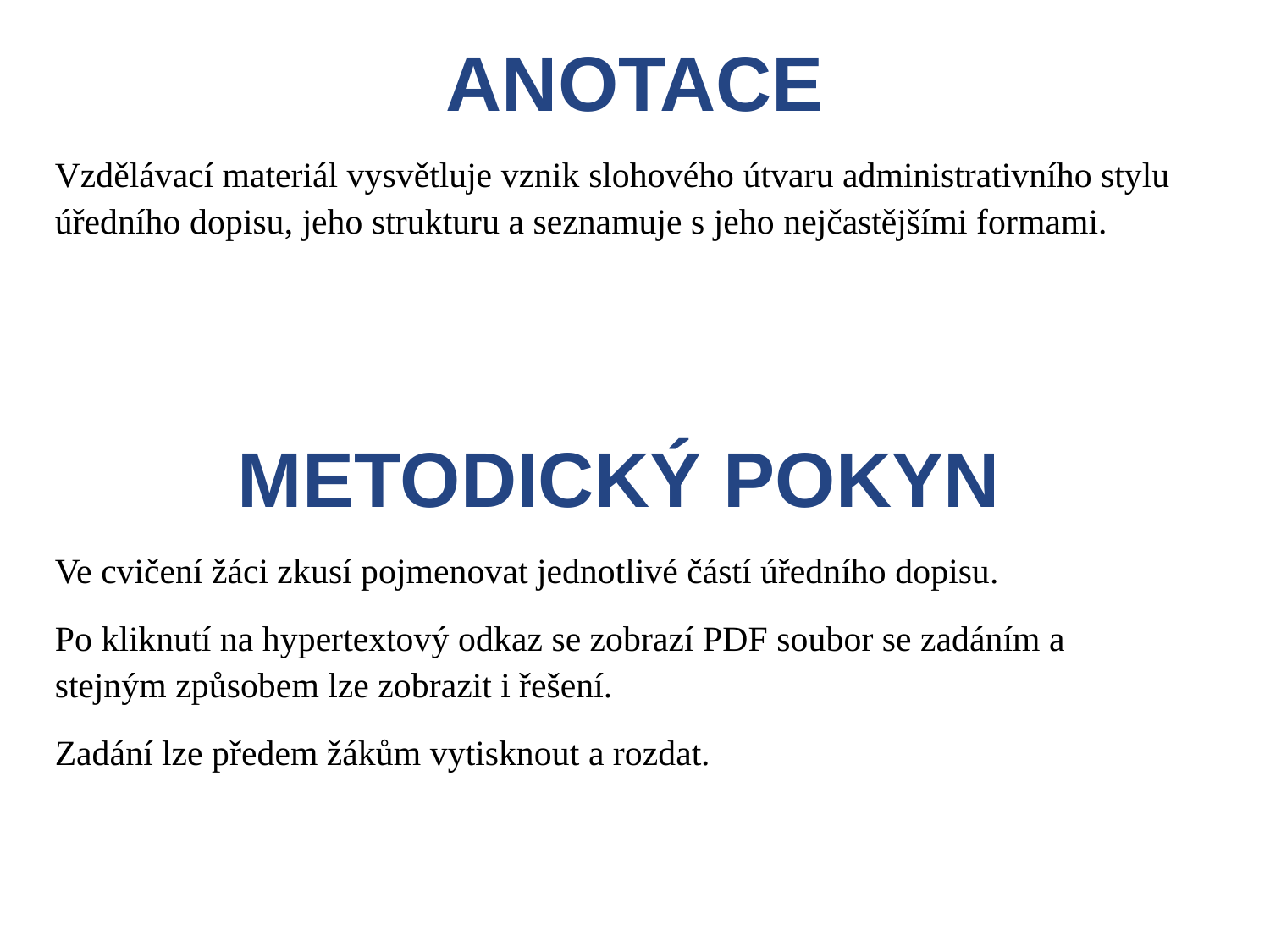

ANOTACE
Vzdělávací materiál vysvětluje vznik slohového útvaru administrativního stylu úředního dopisu, jeho strukturu a seznamuje s jeho nejčastějšími formami.
METODICKÝ POKYN
Ve cvičení žáci zkusí pojmenovat jednotlivé částí úředního dopisu.
Po kliknutí na hypertextový odkaz se zobrazí PDF soubor se zadáním a stejným způsobem lze zobrazit i řešení.
Zadání lze předem žákům vytisknout a rozdat.